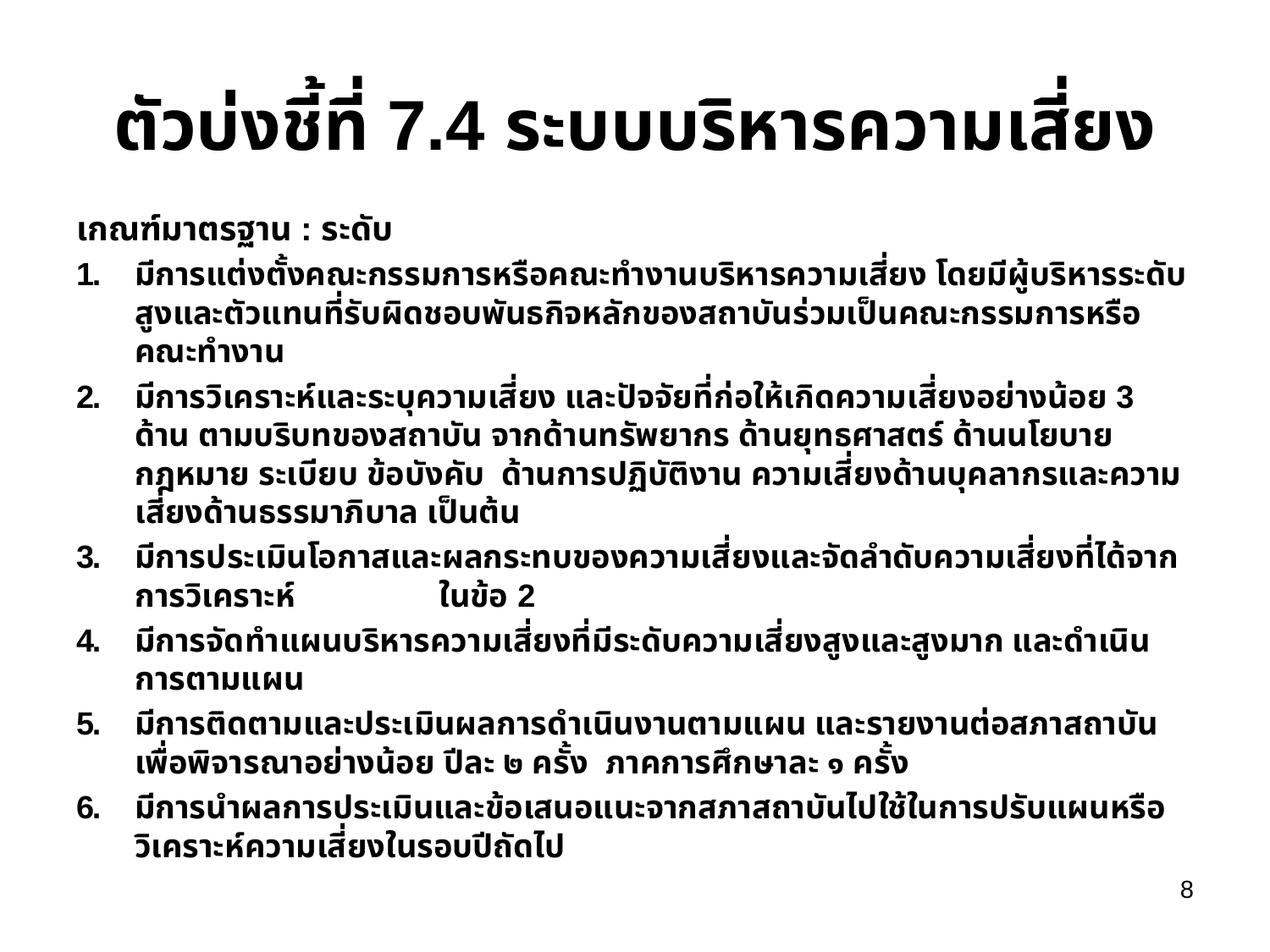

# ตัวบ่งชี้ที่ 7.4 ระบบบริหารความเสี่ยง
เกณฑ์มาตรฐาน : ระดับ
มีการแต่งตั้งคณะกรรมการหรือคณะทำงานบริหารความเสี่ยง โดยมีผู้บริหารระดับสูงและตัวแทนที่รับผิดชอบพันธกิจหลักของสถาบันร่วมเป็นคณะกรรมการหรือคณะทำงาน
มีการวิเคราะห์และระบุความเสี่ยง และปัจจัยที่ก่อให้เกิดความเสี่ยงอย่างน้อย 3 ด้าน ตามบริบทของสถาบัน จากด้านทรัพยากร ด้านยุทธศาสตร์ ด้านนโยบาย กฎหมาย ระเบียบ ข้อบังคับ  ด้านการปฏิบัติงาน ความเสี่ยงด้านบุคลากรและความเสี่ยงด้านธรรมาภิบาล เป็นต้น
มีการประเมินโอกาสและผลกระทบของความเสี่ยงและจัดลำดับความเสี่ยงที่ได้จากการวิเคราะห์                 ในข้อ 2
มีการจัดทำแผนบริหารความเสี่ยงที่มีระดับความเสี่ยงสูงและสูงมาก และดำเนินการตามแผน
มีการติดตามและประเมินผลการดำเนินงานตามแผน และรายงานต่อสภาสถาบันเพื่อพิจารณาอย่างน้อย ปีละ ๒ ครั้ง  ภาคการศึกษาละ ๑ ครั้ง
มีการนำผลการประเมินและข้อเสนอแนะจากสภาสถาบันไปใช้ในการปรับแผนหรือวิเคราะห์ความเสี่ยงในรอบปีถัดไป

8